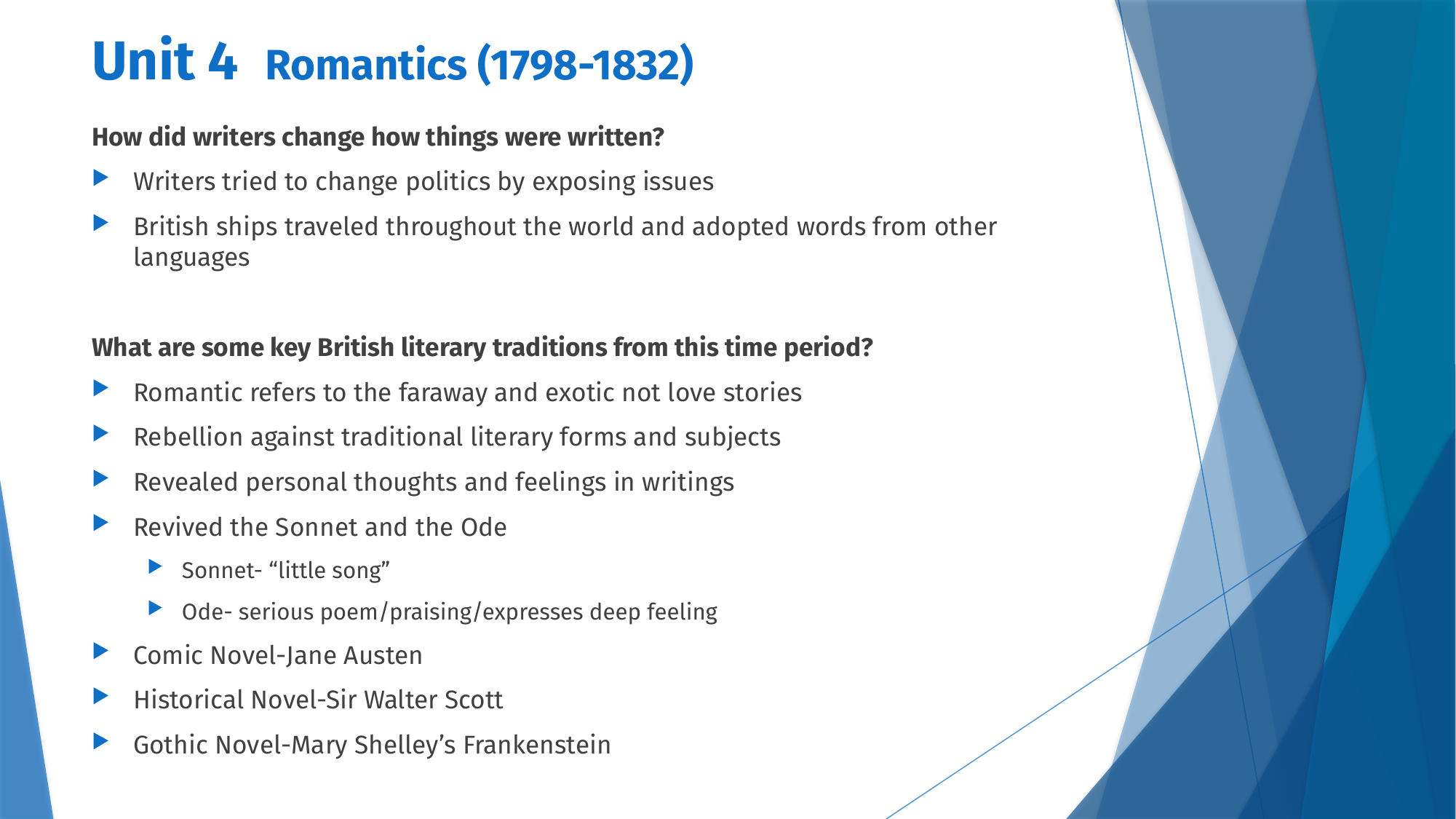

# Unit 4  Romantics (1798-1832)
How did writers change how things were written?
Writers tried to change politics by exposing issues
British ships traveled throughout the world and adopted words from other languages

What are some key British literary traditions from this time period?
Romantic refers to the faraway and exotic not love stories
Rebellion against traditional literary forms and subjects
Revealed personal thoughts and feelings in writings
Revived the Sonnet and the Ode
Sonnet- “little song”
Ode- serious poem/praising/expresses deep feeling
Comic Novel-Jane Austen
Historical Novel-Sir Walter Scott
Gothic Novel-Mary Shelley’s Frankenstein